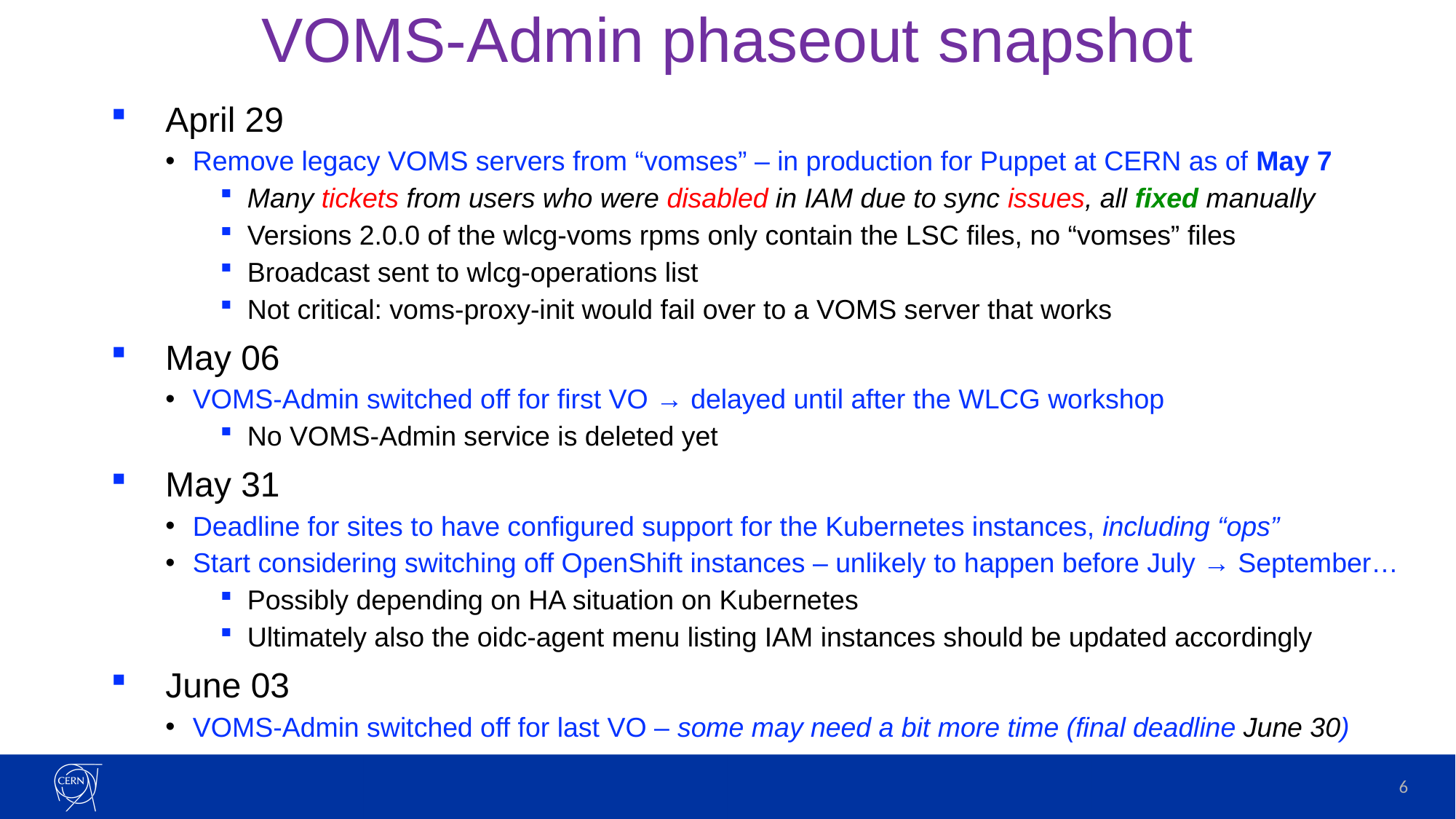

# VOMS-Admin phaseout snapshot
April 29
Remove legacy VOMS servers from “vomses” – in production for Puppet at CERN as of May 7
Many tickets from users who were disabled in IAM due to sync issues, all fixed manually
Versions 2.0.0 of the wlcg-voms rpms only contain the LSC files, no “vomses” files
Broadcast sent to wlcg-operations list
Not critical: voms-proxy-init would fail over to a VOMS server that works
May 06
VOMS-Admin switched off for first VO → delayed until after the WLCG workshop
No VOMS-Admin service is deleted yet
May 31
Deadline for sites to have configured support for the Kubernetes instances, including “ops”
Start considering switching off OpenShift instances – unlikely to happen before July → September…
Possibly depending on HA situation on Kubernetes
Ultimately also the oidc-agent menu listing IAM instances should be updated accordingly
June 03
VOMS-Admin switched off for last VO – some may need a bit more time (final deadline June 30)
6